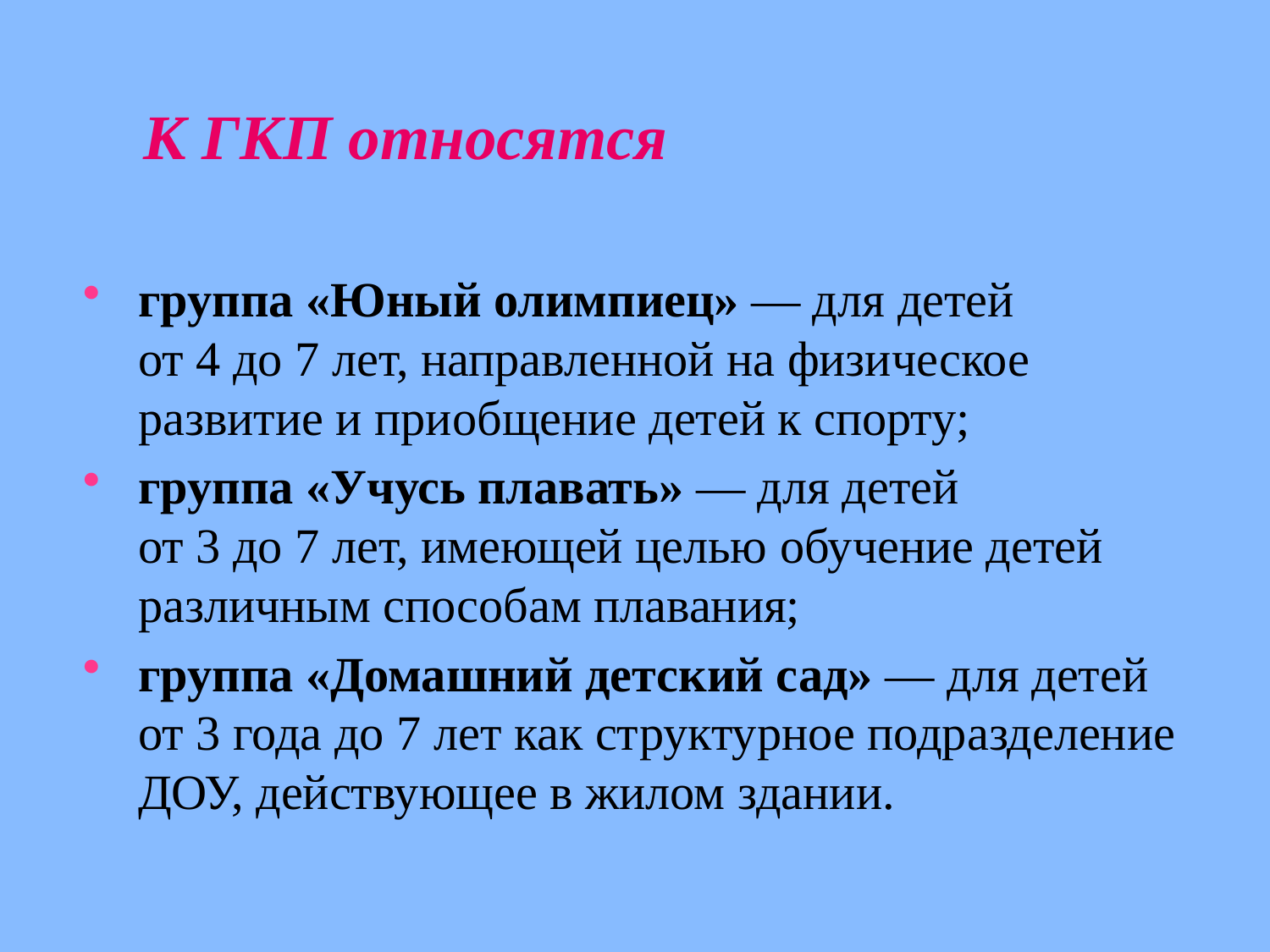

# К ГКП относятся
группа «Юный олимпиец» — для детей от 4 до 7 лет, направленной на физическое развитие и приобщение детей к спорту;
группа «Учусь плавать» — для детей от 3 до 7 лет, имеющей целью обучение детей различным способам плавания;
группа «Домашний детский сад» — для детей от 3 года до 7 лет как структурное подразделение ДОУ, действующее в жилом здании.